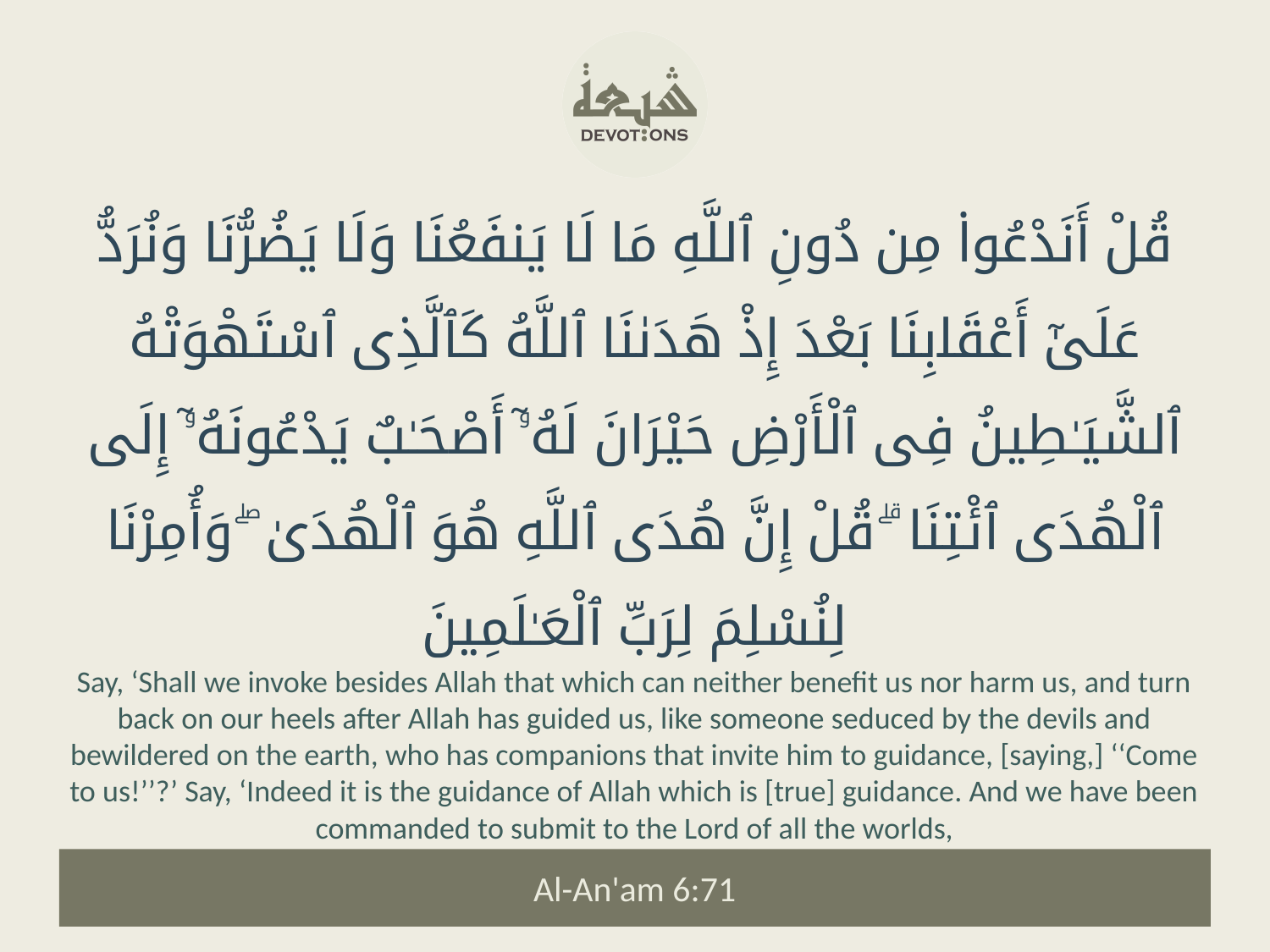

قُلْ أَنَدْعُوا۟ مِن دُونِ ٱللَّهِ مَا لَا يَنفَعُنَا وَلَا يَضُرُّنَا وَنُرَدُّ عَلَىٰٓ أَعْقَابِنَا بَعْدَ إِذْ هَدَىٰنَا ٱللَّهُ كَٱلَّذِى ٱسْتَهْوَتْهُ ٱلشَّيَـٰطِينُ فِى ٱلْأَرْضِ حَيْرَانَ لَهُۥٓ أَصْحَـٰبٌ يَدْعُونَهُۥٓ إِلَى ٱلْهُدَى ٱئْتِنَا ۗ قُلْ إِنَّ هُدَى ٱللَّهِ هُوَ ٱلْهُدَىٰ ۖ وَأُمِرْنَا لِنُسْلِمَ لِرَبِّ ٱلْعَـٰلَمِينَ
Say, ‘Shall we invoke besides Allah that which can neither benefit us nor harm us, and turn back on our heels after Allah has guided us, like someone seduced by the devils and bewildered on the earth, who has companions that invite him to guidance, [saying,] ‘‘Come to us!’’?’ Say, ‘Indeed it is the guidance of Allah which is [true] guidance. And we have been commanded to submit to the Lord of all the worlds,
Al-An'am 6:71